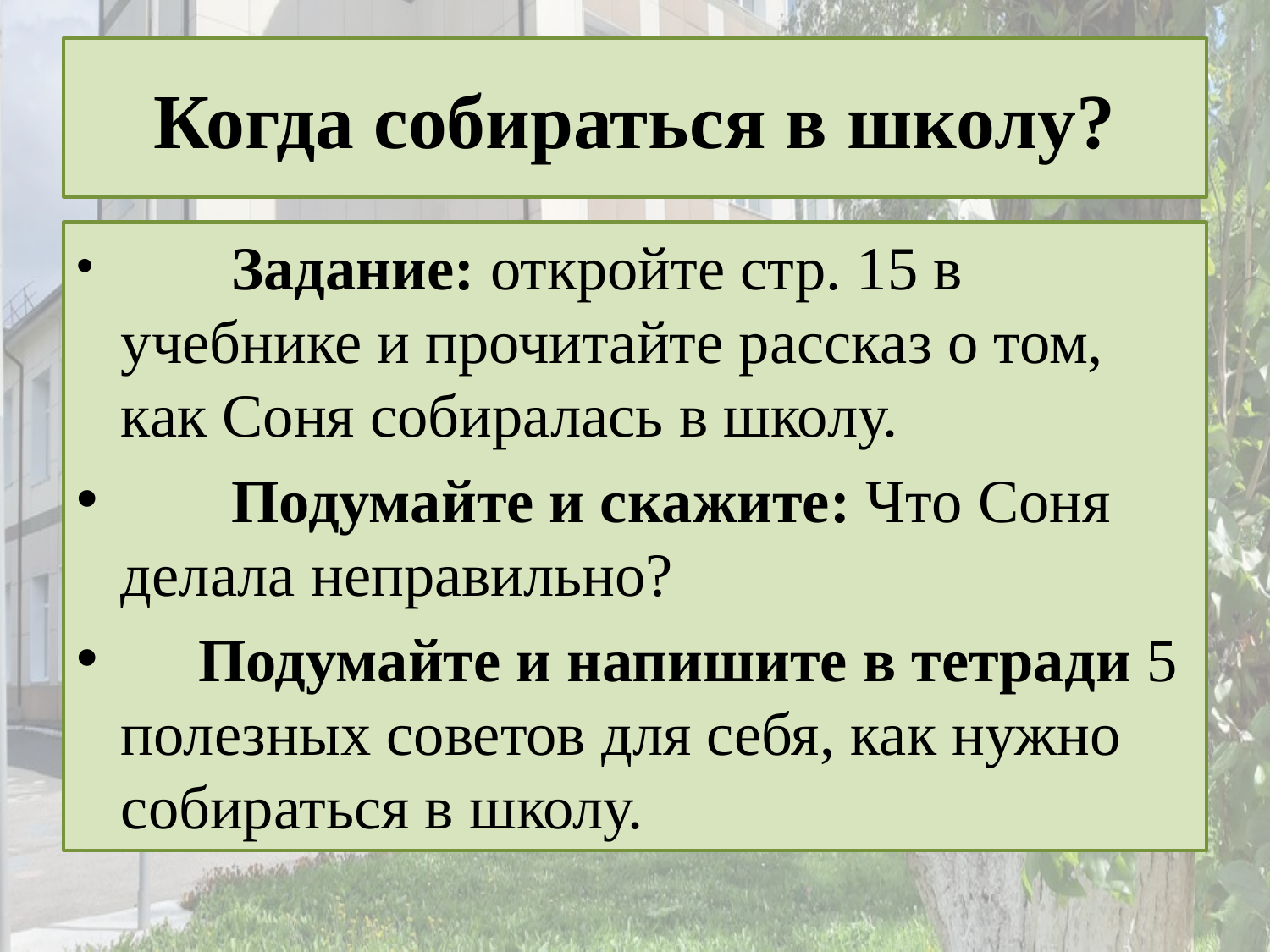

# Когда собираться в школу?
	Задание: откройте стр. 15 в учебнике и прочитайте рассказ о том, как Соня собиралась в школу.
	Подумайте и скажите: Что Соня делала неправильно?
     Подумайте и напишите в тетради 5 полезных советов для себя, как нужно собираться в школу.